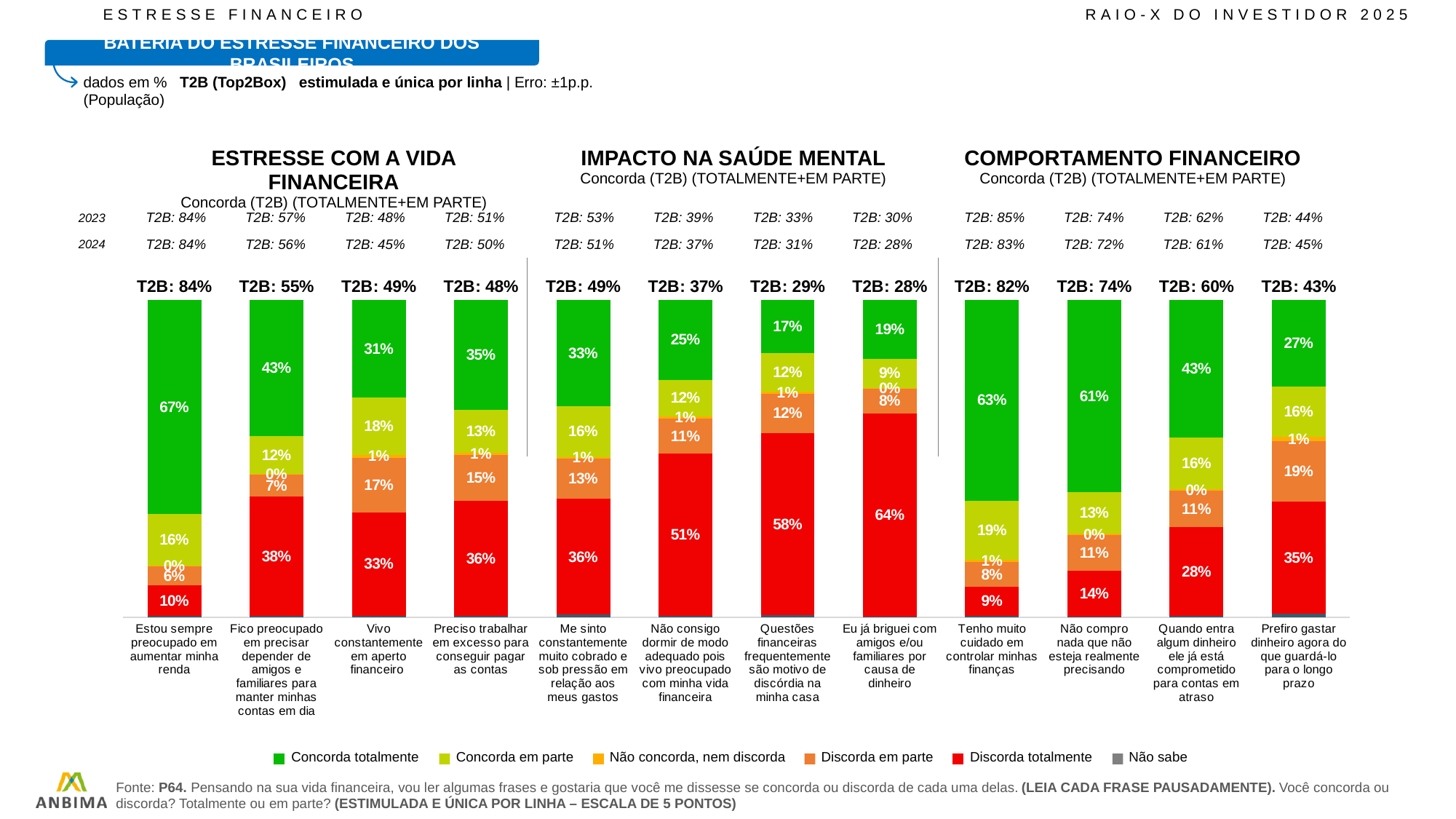

ESTRESSE FINANCEIRO							RAIO-X DO INVESTIDOR 2025
BATERIA DO ESTRESSE FINANCEIRO DOS BRASILEIROS

dados em %   T2B (Top2Box)   estimulada e única por linha | Erro: ±1p.p. (População)
| ESTRESSE COM A VIDA FINANCEIRA Concorda (T2B) (TOTALMENTE+EM PARTE) | IMPACTO NA SAÚDE MENTAL Concorda (T2B) (TOTALMENTE+EM PARTE) | COMPORTAMENTO FINANCEIRO Concorda (T2B) (TOTALMENTE+EM PARTE) |
| --- | --- | --- |
| T2B: 84% | T2B: 57% | T2B: 48% | T2B: 51% |
| --- | --- | --- | --- |
| T2B: 53% | T2B: 39% | T2B: 33% | T2B: 30% |
| --- | --- | --- | --- |
| T2B: 85% | T2B: 74% | T2B: 62% | T2B: 44% |
| --- | --- | --- | --- |
2023
| T2B: 84% | T2B: 56% | T2B: 45% | T2B: 50% |
| --- | --- | --- | --- |
| T2B: 51% | T2B: 37% | T2B: 31% | T2B: 28% |
| --- | --- | --- | --- |
| T2B: 83% | T2B: 72% | T2B: 61% | T2B: 45% |
| --- | --- | --- | --- |
2024

### Chart

| Category | NÃO SABE | DISCORDA TOTALMENTE | DISCORDA EM PARTE | NÃO CONCORDA E NEM DISCORDA  | CONCORDA EM PARTE | CONCORDA TOTALMENTE |    |
|---|---|---|---|---|---|---|---|
| Estou sempre preocupado em aumentar minha renda | 0.45 | 9.71 | 5.83 | 0.34 | 16.29 | 67.37 | 83.66 |
| Fico preocupado em precisar depender de amigos e familiares para manter minhas contas em dia | 0.41 | 37.59 | 6.86 | 0.36 | 11.83 | 42.94 | 54.769999999999996 |
| Vivo constantemente em aperto financeiro  | 0.54 | 32.58 | 17.17 | 0.89 | 18.05 | 30.78 | 48.83 |
| Preciso trabalhar em excesso para conseguir pagar as contas | 0.49 | 36.16 | 14.52 | 0.74 | 13.35 | 34.74 | 48.09 |
| Me sinto constantemente muito cobrado e sob pressão em relação aos meus gastos | 0.83 | 36.46 | 12.72 | 0.52 | 15.99 | 33.49 | 49.480000000000004 |
| Não consigo dormir de modo adequado pois vivo preocupado com minha vida financeira | 0.41 | 51.18 | 11.09 | 0.61 | 11.52 | 25.19 | 36.71 |
| Questões financeiras frequentemente são motivo de discórdia na minha casa | 0.6 | 57.53 | 12.37 | 0.52 | 12.28 | 16.7 | 28.979999999999997 |
| Eu já briguei com amigos e/ou familiares por causa de dinheiro | 0.32 | 63.96 | 7.78 | 0.27 | 9.04 | 18.63 | 27.669999999999998 |
| Tenho muito cuidado em controlar minhas finanças | 0.52 | 9.19 | 7.62 | 0.8 | 18.64 | 63.23 | 81.87 |
| Não compro nada que não esteja realmente precisando | 0.25 | 14.37 | 11.23 | 0.41 | 13.2 | 60.54 | 73.74 |
| Quando entra algum dinheiro ele já está comprometido para contas em atraso | 0.51 | 27.94 | 11.37 | 0.49 | 16.45 | 43.25 | 59.7 |
| Prefiro gastar dinheiro agora do que guardá-lo para o longo prazo | 1.07 | 35.38 | 18.94 | 1.43 | 15.96 | 27.22 | 43.18 |
Concorda totalmente

Concorda em parte

Não concorda, nem discorda

Discorda em parte

Discorda totalmente

Não sabe

Fonte: P64. Pensando na sua vida financeira, vou ler algumas frases e gostaria que você me dissesse se concorda ou discorda de cada uma delas. (LEIA CADA FRASE PAUSADAMENTE). Você concorda ou discorda? Totalmente ou em parte? (ESTIMULADA E ÚNICA POR LINHA – ESCALA DE 5 PONTOS)